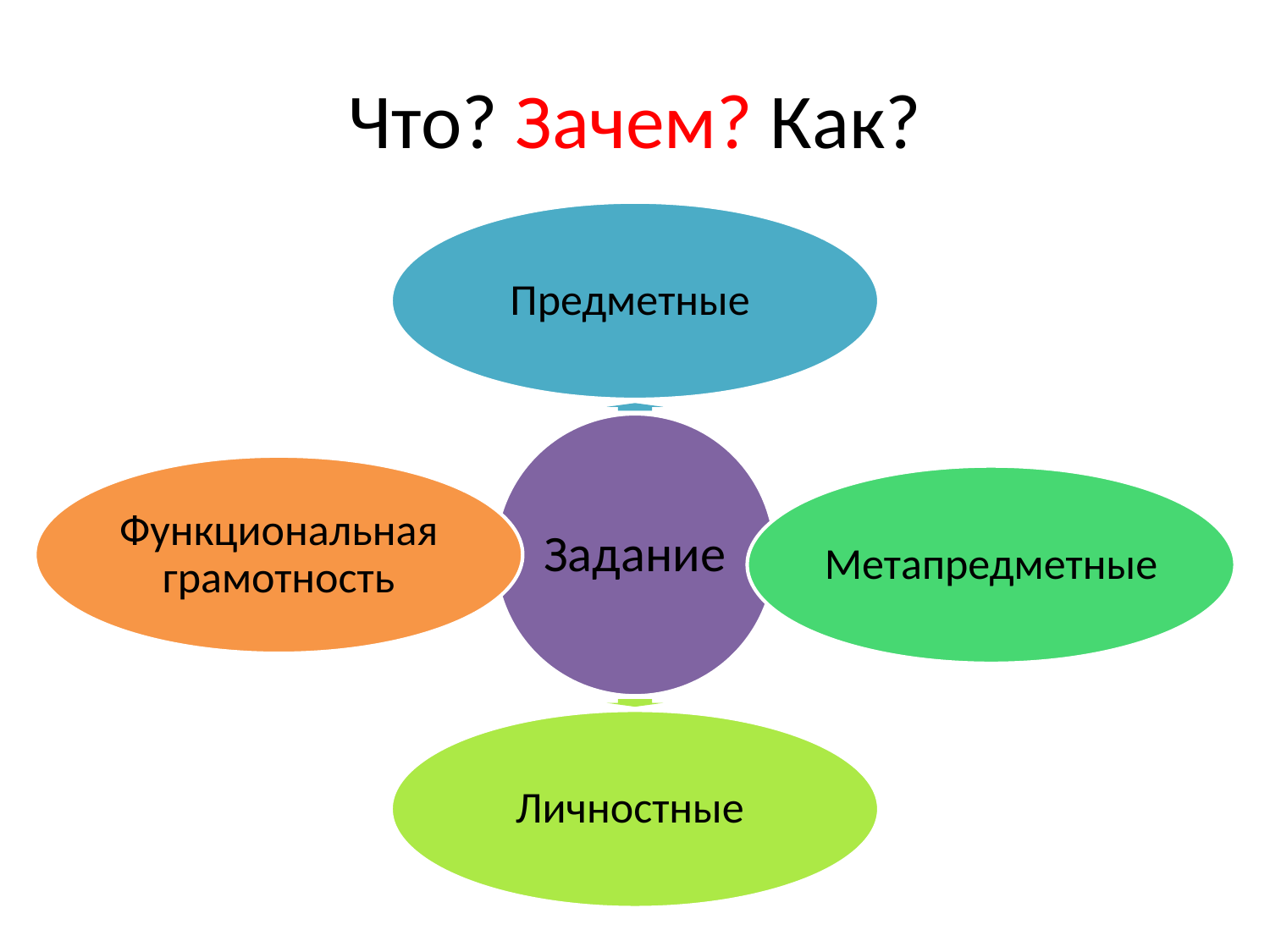

# Что? Зачем? Как?
Задание

Предметные

Метапредметные

Личностные

Функциональная грамотность